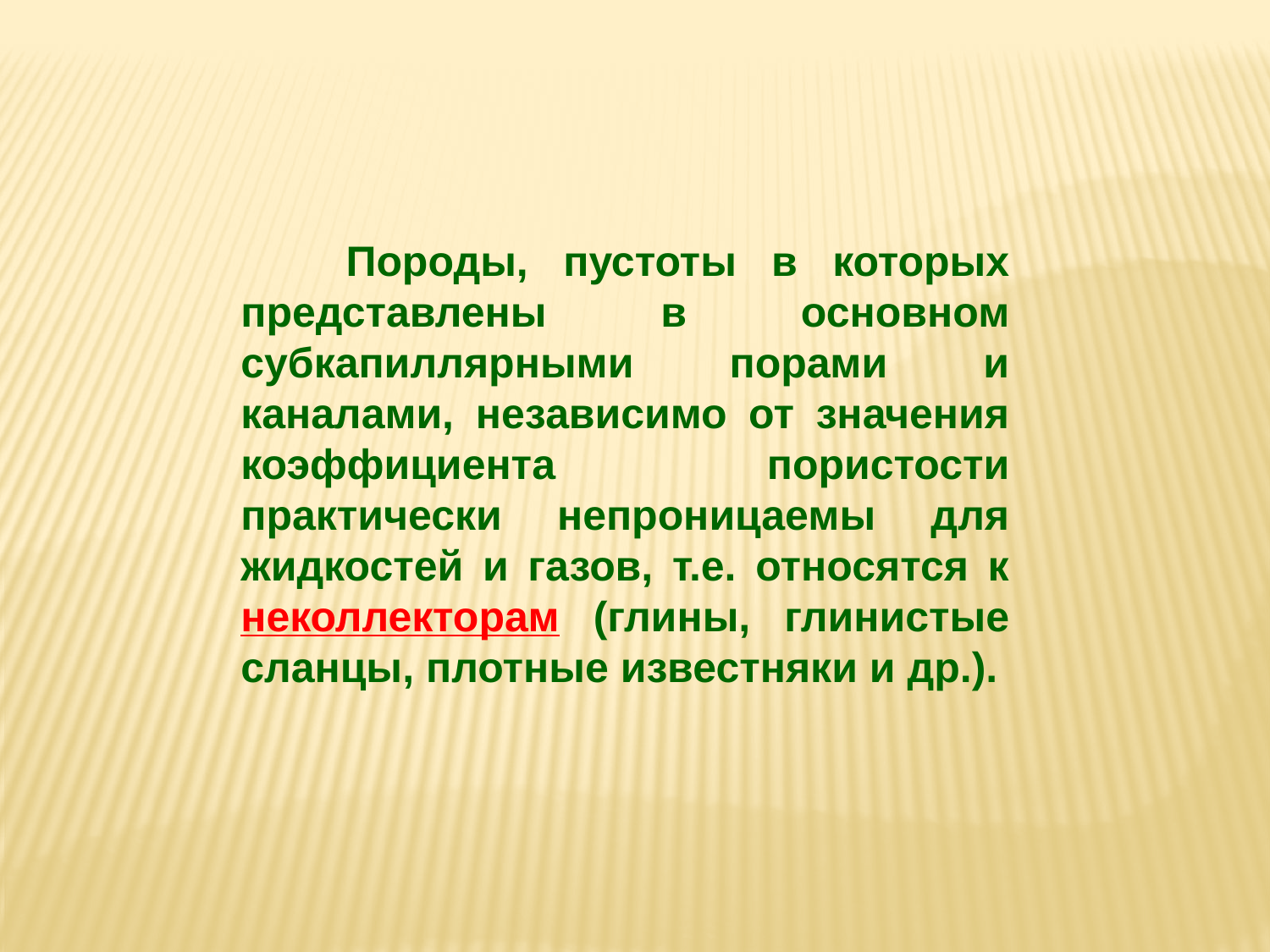

Породы, пустоты в которых представлены в основном субкапиллярными порами и каналами, независимо от значения коэффициента пористости практически непроницаемы для жидкостей и газов, т.е. относятся к неколлекторам (глины, глинистые сланцы, плотные известняки и др.).